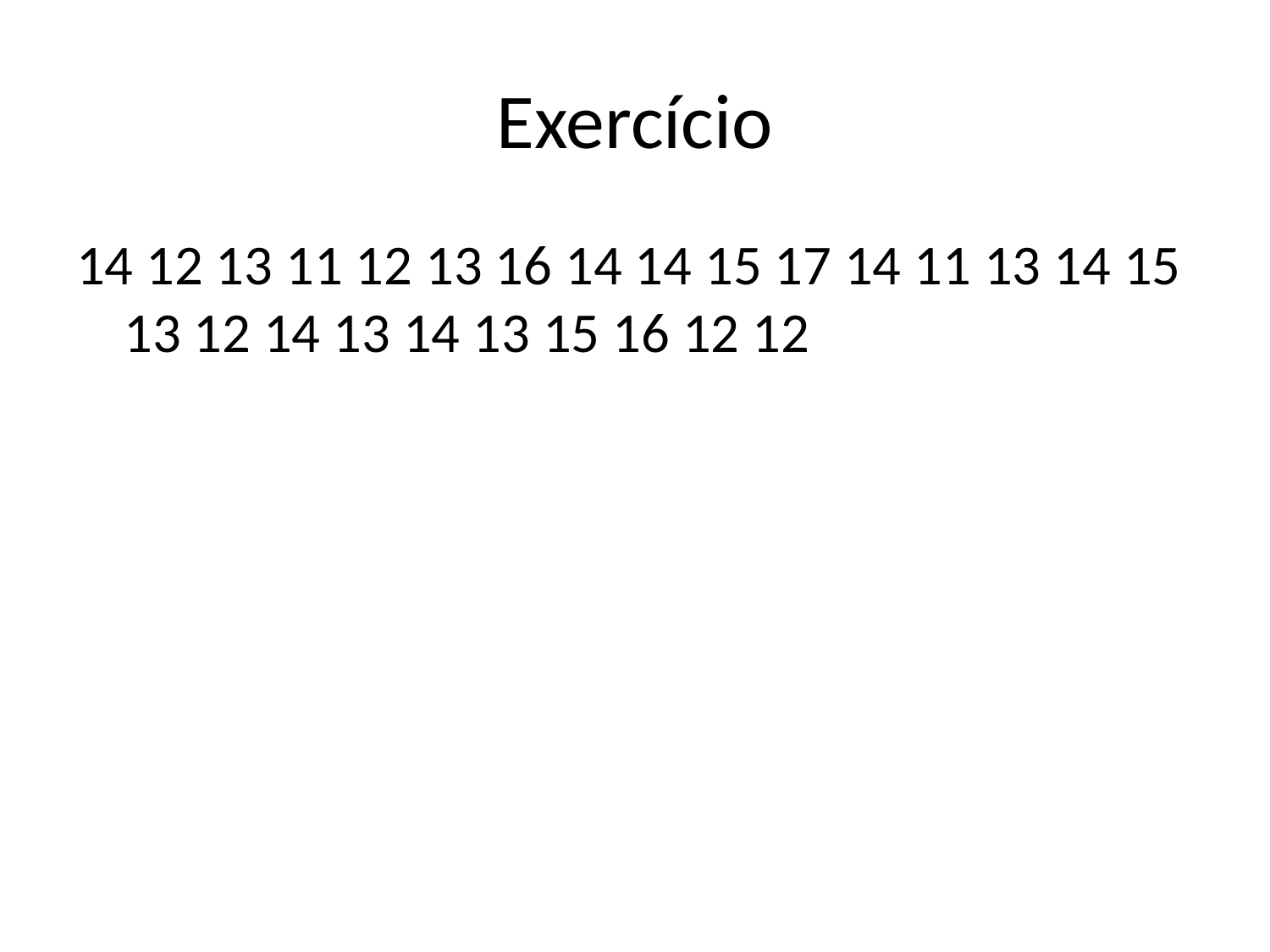

# Exercício
14 12 13 11 12 13 16 14 14 15 17 14 11 13 14 15 13 12 14 13 14 13 15 16 12 12